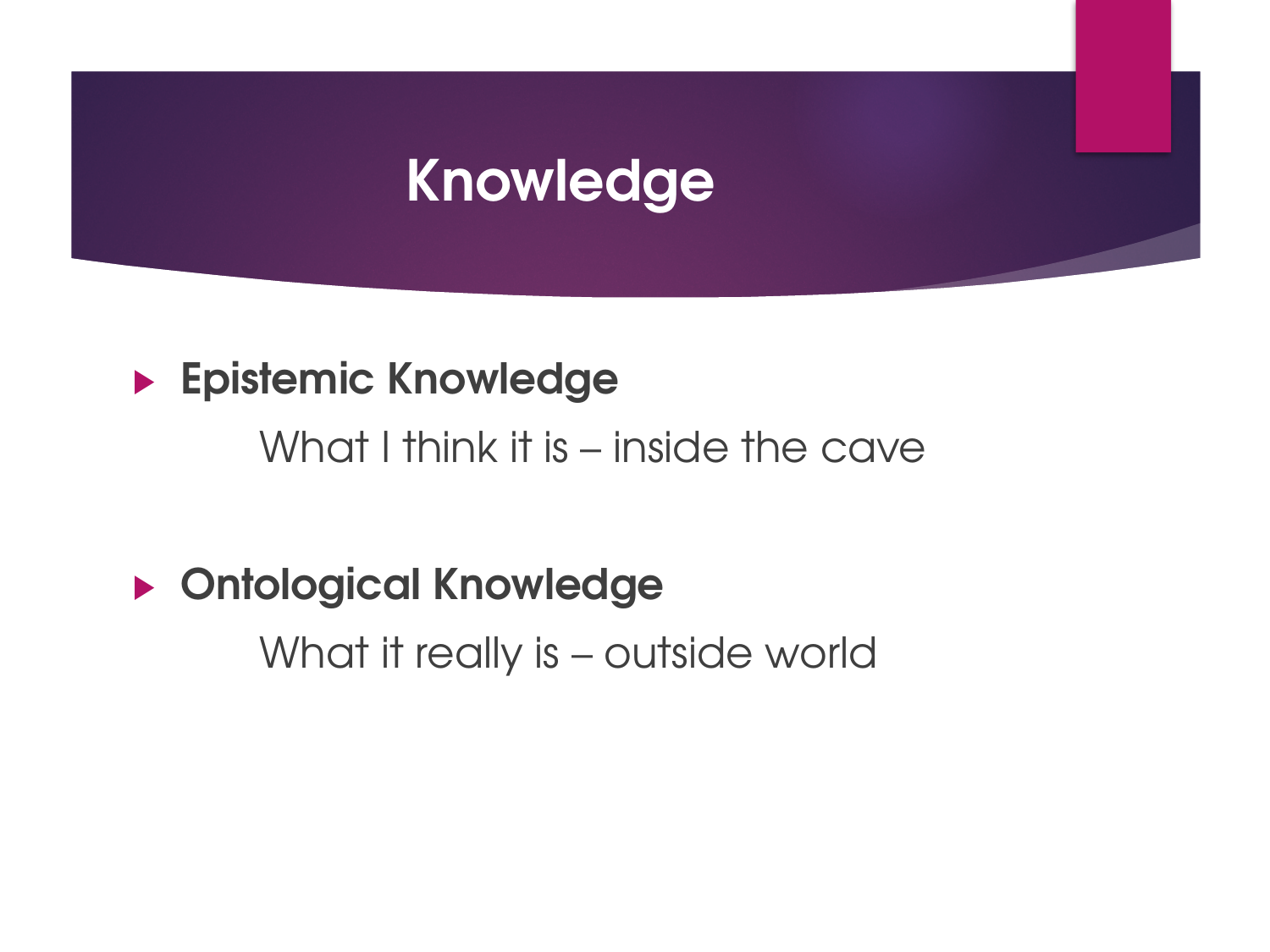

# Knowledge
Epistemic Knowledge
	What I think it is – inside the cave

Ontological Knowledge
	What it really is – outside world